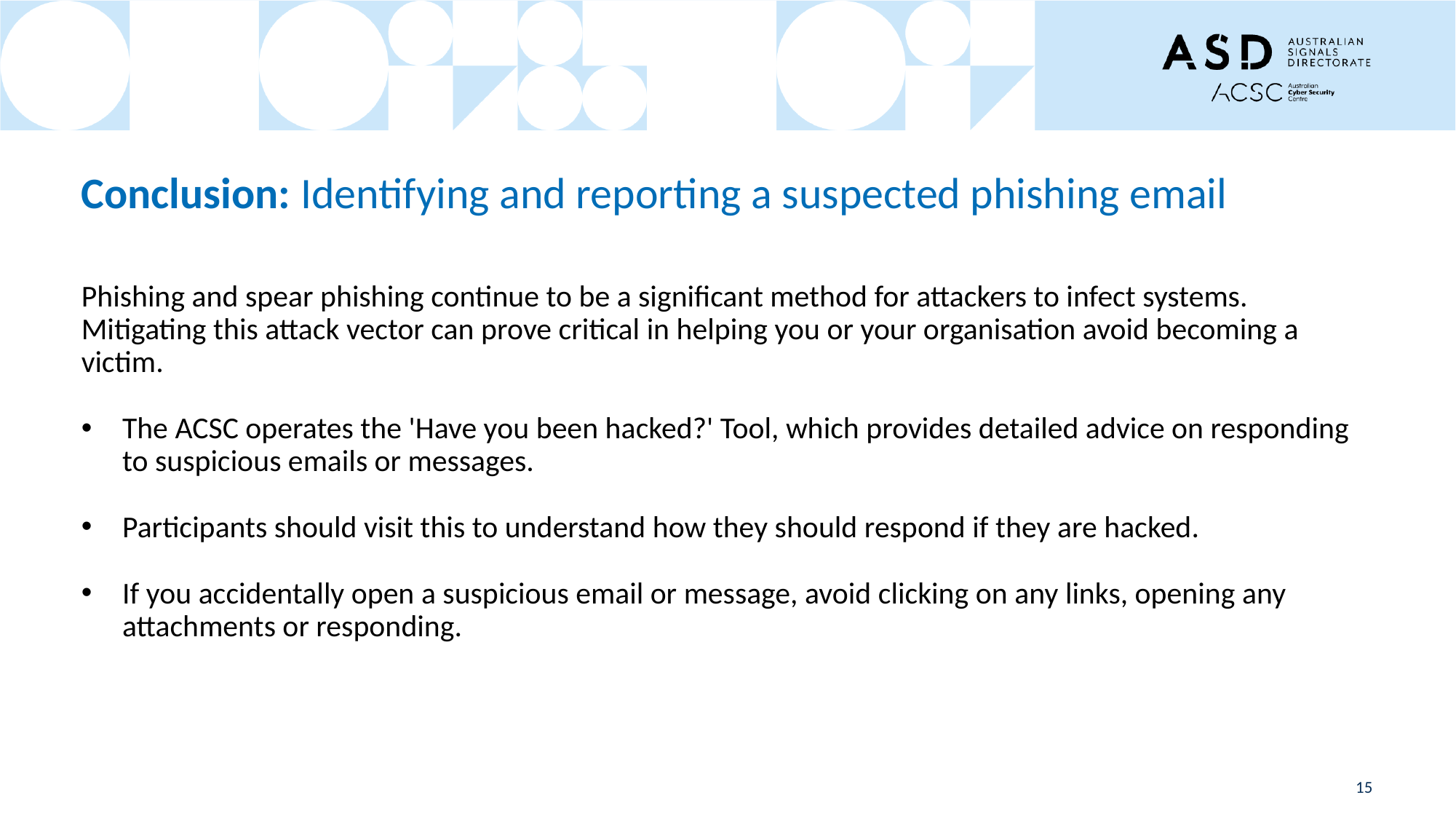

# Conclusion: Identifying and reporting a suspected phishing email
Phishing and spear phishing continue to be a significant method for attackers to infect systems. Mitigating this attack vector can prove critical in helping you or your organisation avoid becoming a victim.
The ACSC operates the 'Have you been hacked?' Tool, which provides detailed advice on responding to suspicious emails or messages.
Participants should visit this to understand how they should respond if they are hacked.
If you accidentally open a suspicious email or message, avoid clicking on any links, opening any attachments or responding.
15